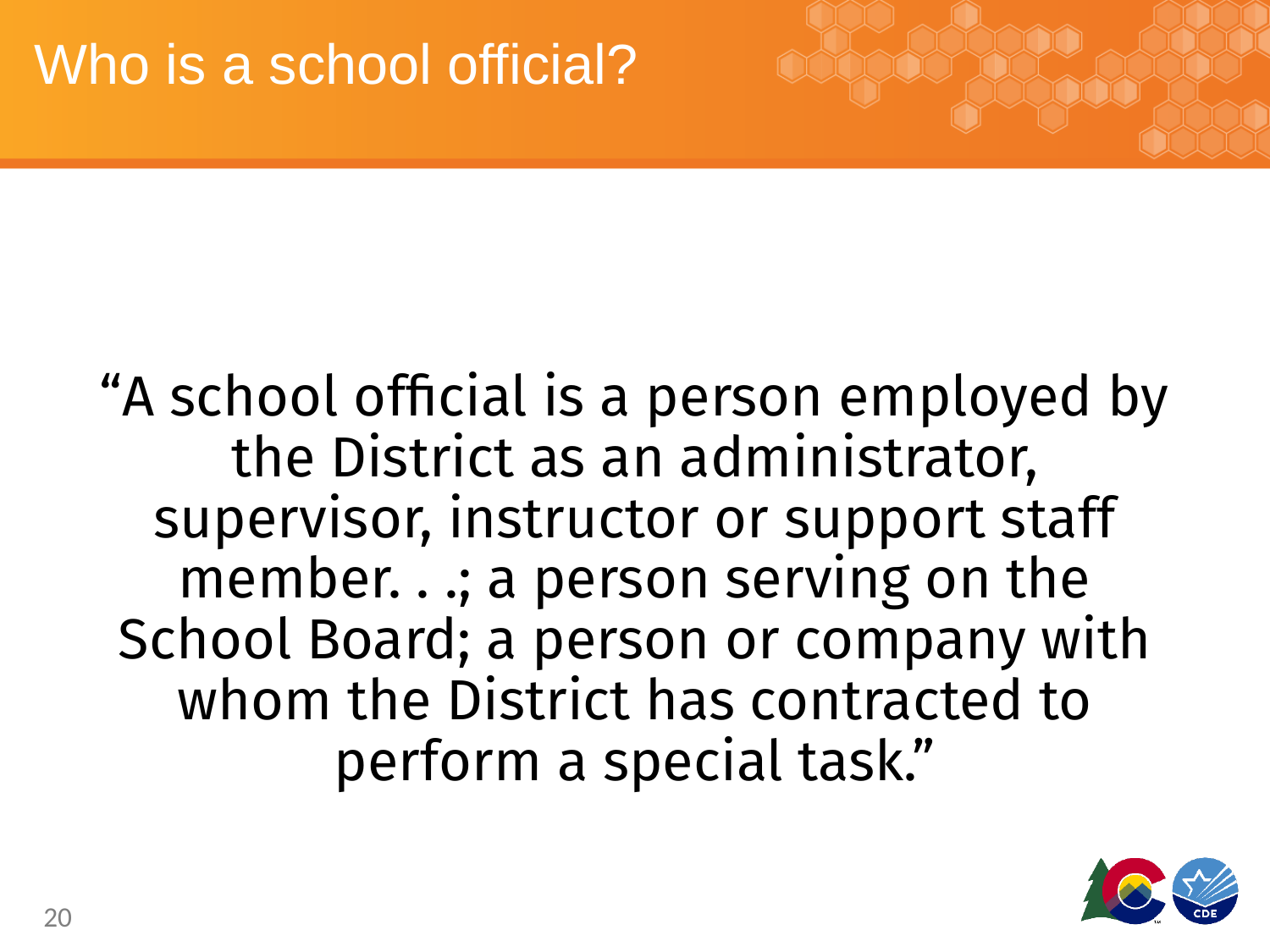

# Who is a school official?

“A school official is a person employed by the District as an administrator, supervisor, instructor or support staff member. . .; a person serving on the School Board; a person or company with whom the District has contracted to perform a special task.”

20